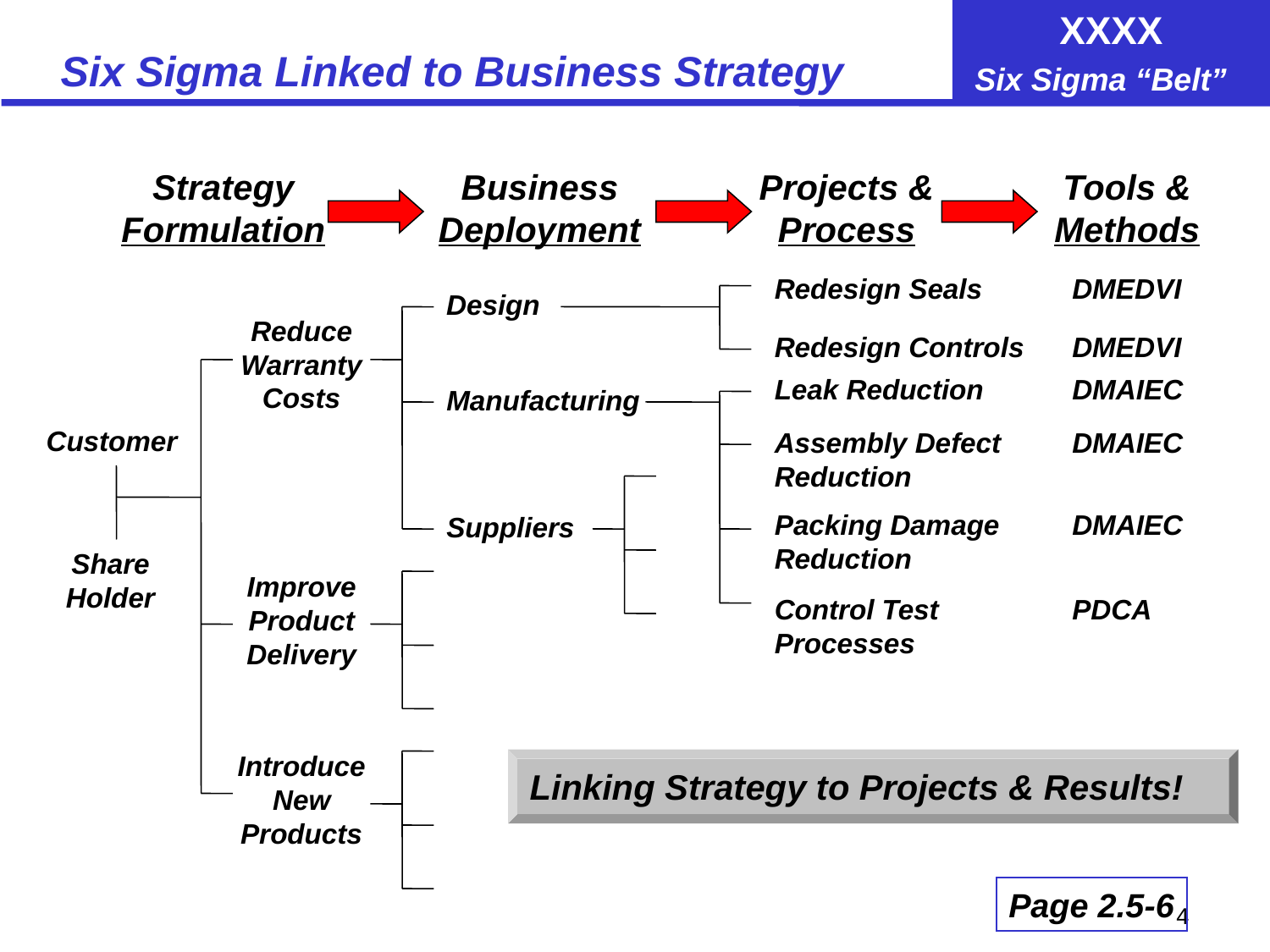

# Six Sigma Linked to Business Strategy
Strategy
Formulation
Business Deployment
Projects & Process
Tools & Methods

Redesign Seals
DMEDVI
Design

Reduce
Warranty
Costs

Redesign Controls
DMEDVI

Leak Reduction
DMAIEC
Manufacturing

Customer
Assembly Defect Reduction
DMAIEC

Packing Damage Reduction
DMAIEC
Suppliers

Share
Holder

Improve
Product
Delivery

Control Test Processes
PDCA

Introduce
New Products
Linking Strategy to Projects & Results!

Page 2.5-6